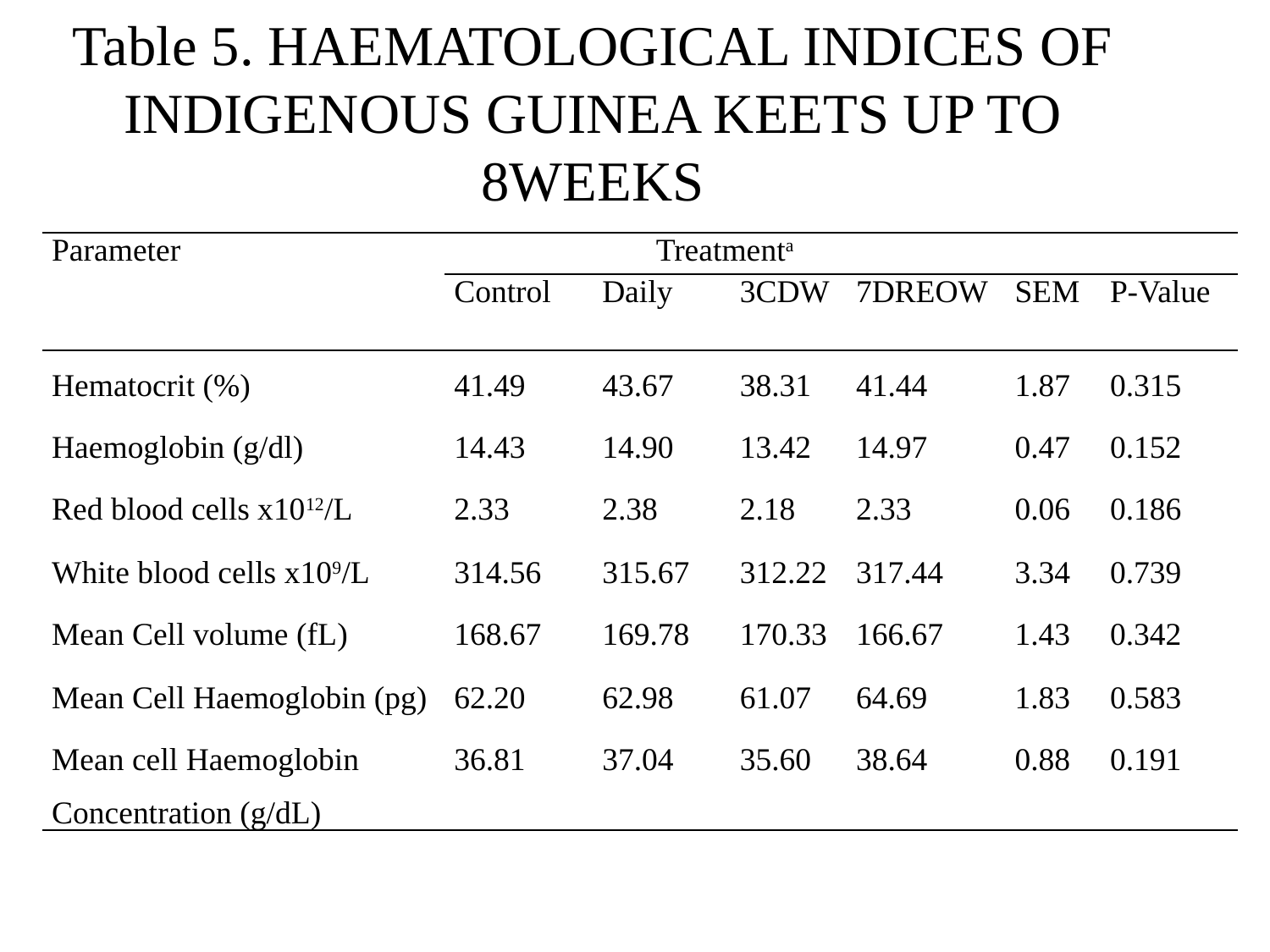

# Table 5. HAEMATOLOGICAL INDICES OF INDIGENOUS GUINEA KEETS UP TO 8WEEKS
| Parameter | Treatmenta |  |  |  |  |  |
| --- | --- | --- | --- | --- | --- | --- |
|  | Control | Daily | 3CDW | 7DREOW | SEM | P-Value |
| Hematocrit (%) | 41.49 | 43.67 | 38.31 | 41.44 | 1.87 | 0.315 |
| Haemoglobin (g/dl) | 14.43 | 14.90 | 13.42 | 14.97 | 0.47 | 0.152 |
| Red blood cells x1012/L | 2.33 | 2.38 | 2.18 | 2.33 | 0.06 | 0.186 |
| White blood cells x109/L | 314.56 | 315.67 | 312.22 | 317.44 | 3.34 | 0.739 |
| Mean Cell volume (fL) | 168.67 | 169.78 | 170.33 | 166.67 | 1.43 | 0.342 |
| Mean Cell Haemoglobin (pg) | 62.20 | 62.98 | 61.07 | 64.69 | 1.83 | 0.583 |
| Mean cell Haemoglobin Concentration (g/dL) | 36.81 | 37.04 | 35.60 | 38.64 | 0.88 | 0.191 |